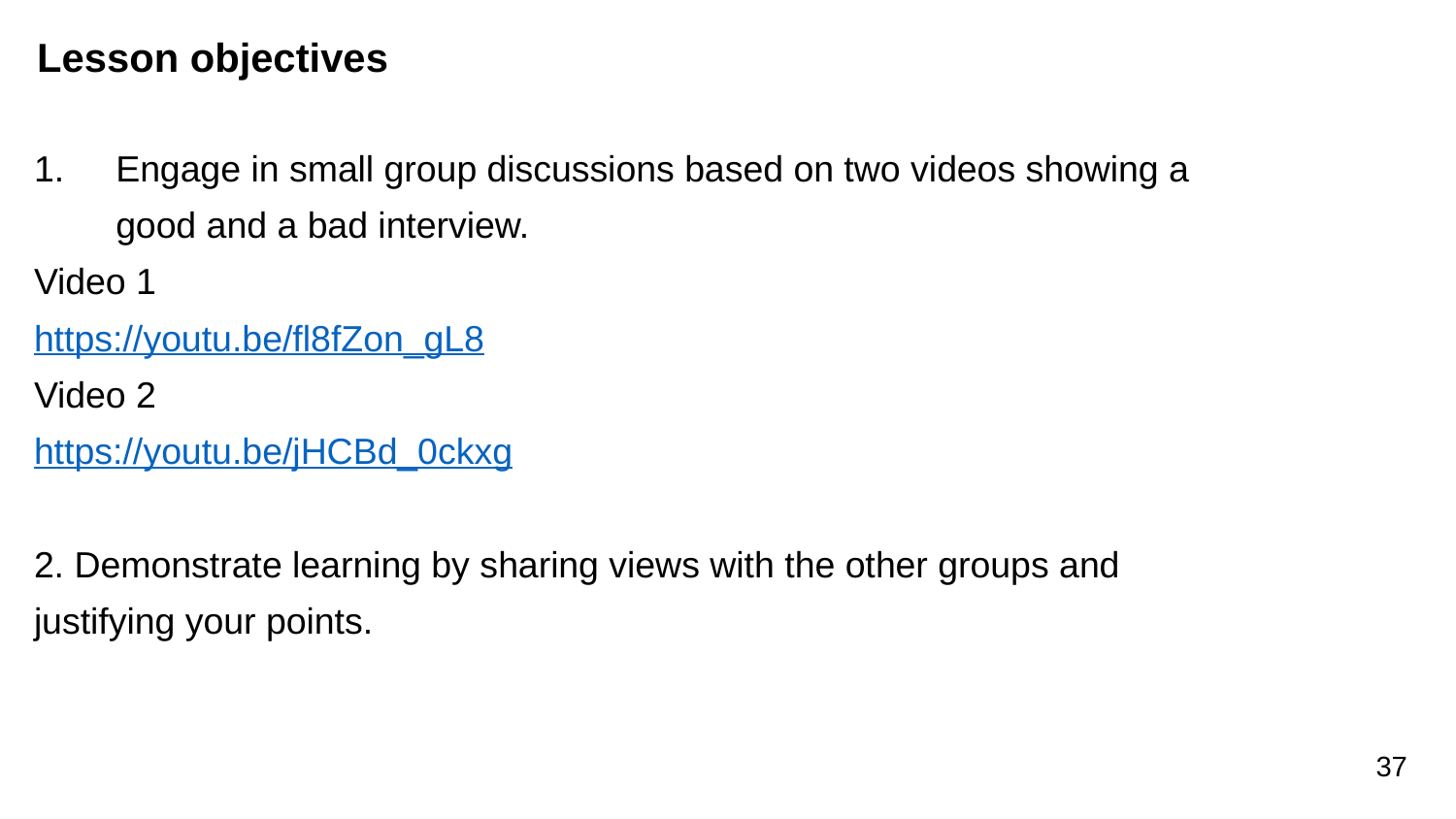

# Lesson objectives
Engage in small group discussions based on two videos showing a good and a bad interview.
Video 1
https://youtu.be/fl8fZon_gL8
Video 2
https://youtu.be/jHCBd_0ckxg

2. Demonstrate learning by sharing views with the other groups and justifying your points.

37